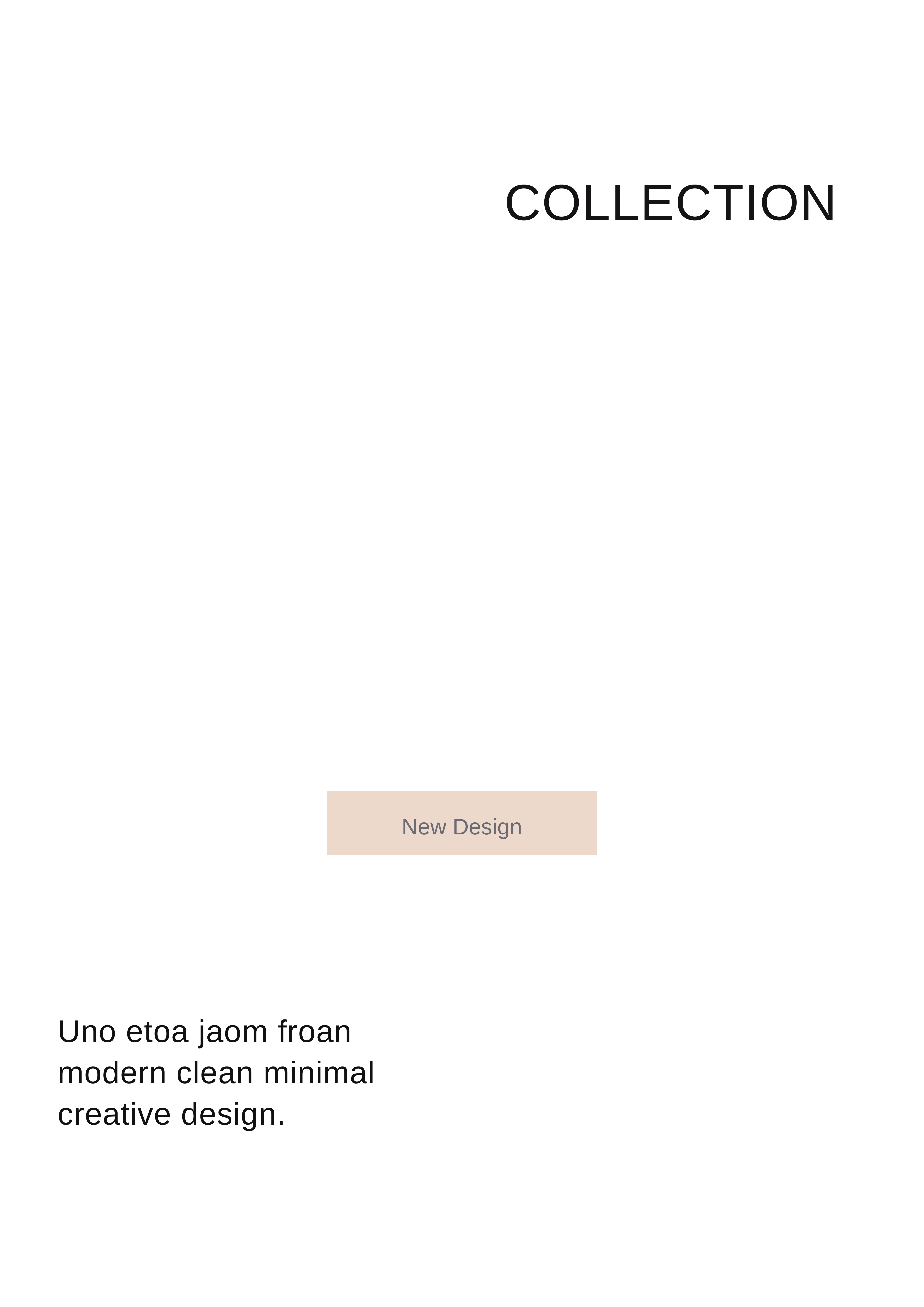

COLLECTION

New Design

Uno etoa jaom froan modern clean minimal creative design.